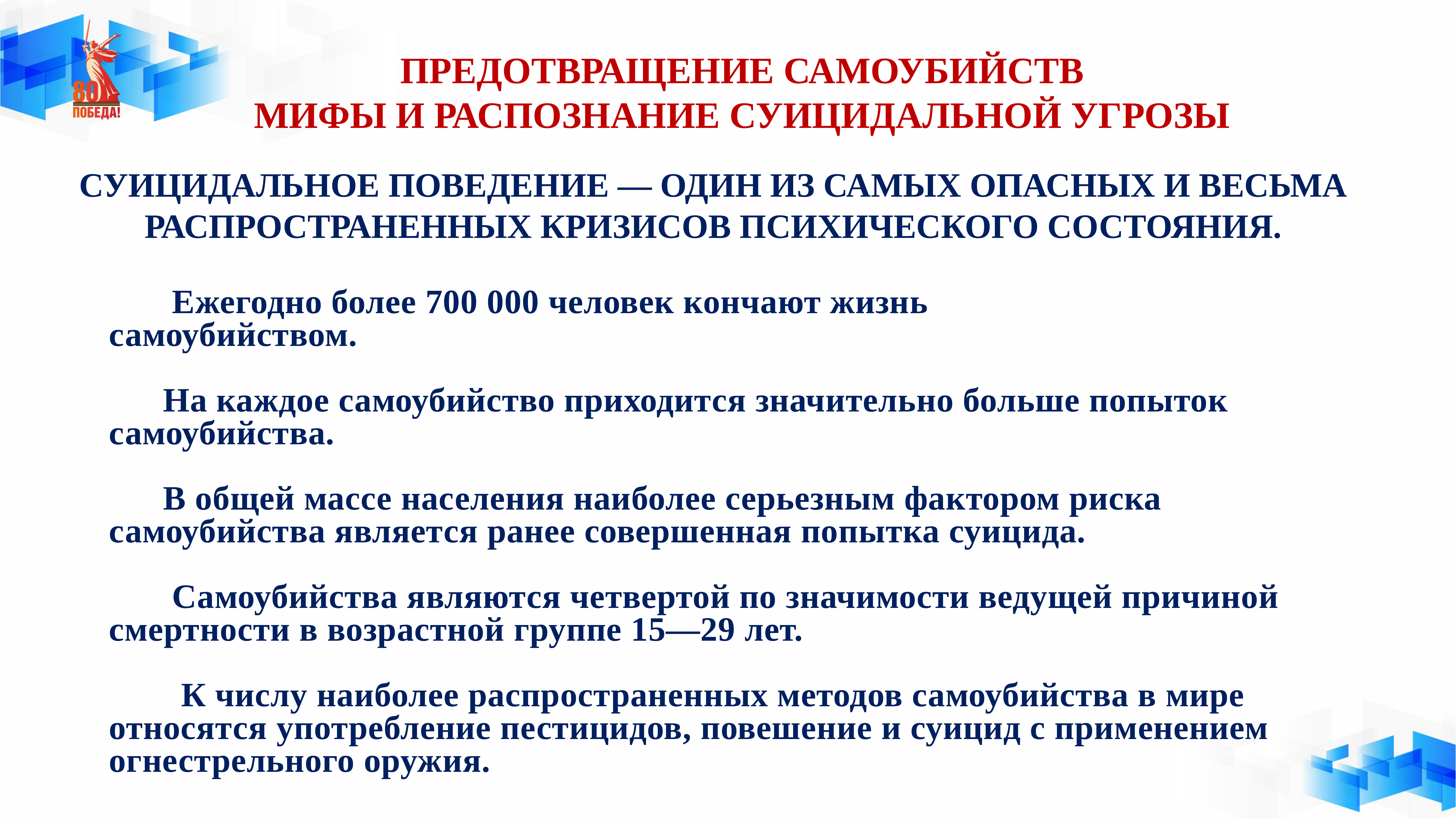

# ПРЕДОТВРАЩЕНИЕ САМОУБИЙСТВ МИФЫ И РАСПОЗНАНИЕ СУИЦИДАЛЬНОЙ УГРОЗЫ
СУИЦИДАЛЬНОЕ ПОВЕДЕНИЕ — ОДИН ИЗ САМЫХ ОПАСНЫХ И ВЕСЬМА РАСПРОСТРАНЕННЫХ КРИЗИСОВ ПСИХИЧЕСКОГО СОСТОЯНИЯ.

       Ежегодно более 700 000 человек кончают жизнь самоубийством.

      На каждое самоубийство приходится значительно больше попыток самоубийства.

      В общей массе населения наиболее серьезным фактором риска самоубийства является ранее совершенная попытка суицида.

       Самоубийства являются четвертой по значимости ведущей причиной смертности в возрастной группе 15—29 лет.

        К числу наиболее распространенных методов самоубийства в мире относятся употребление пестицидов, повешение и суицид с применением огнестрельного оружия.